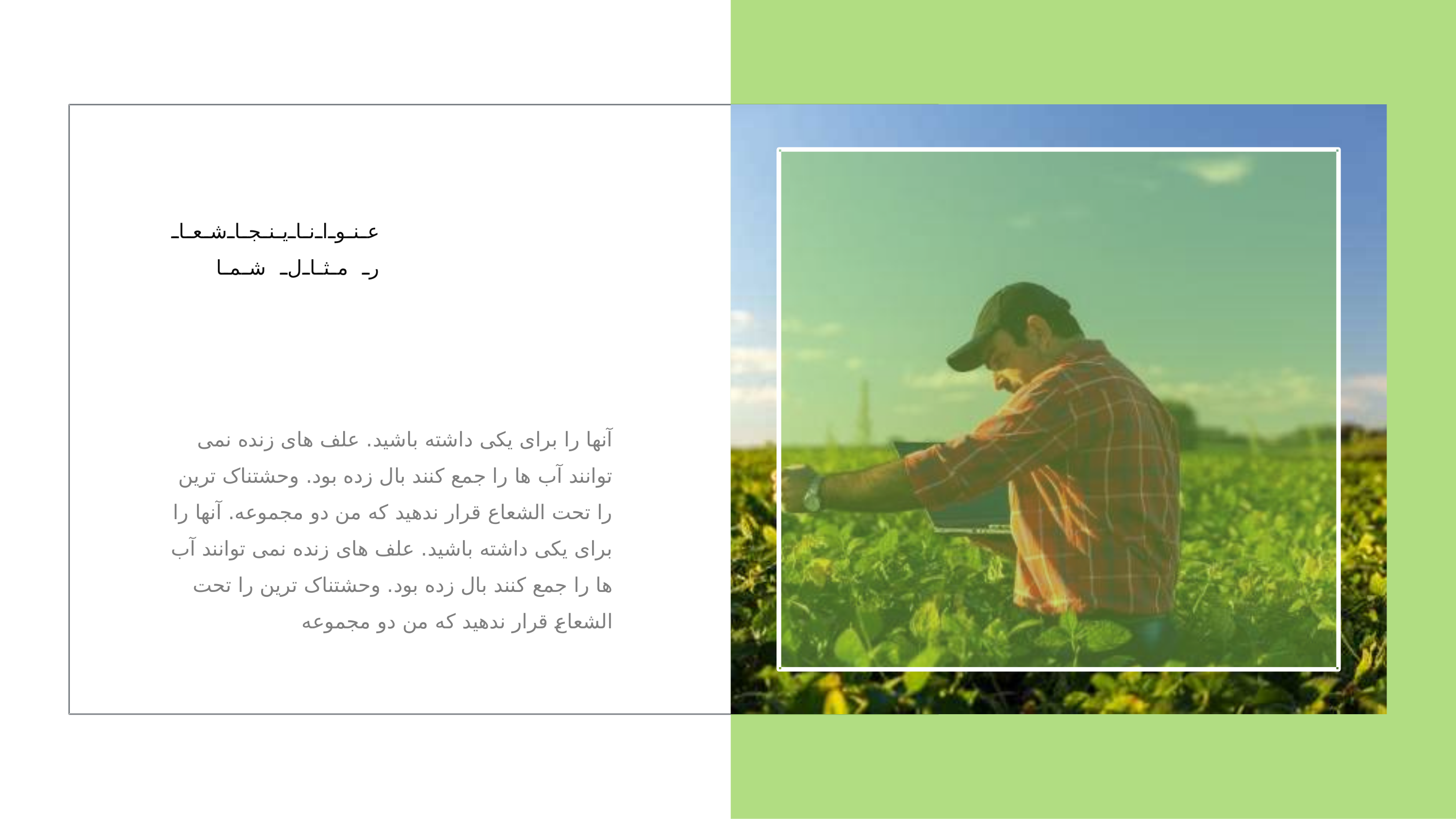

عنواناینجاشعار مثال شما
آنها را برای یکی داشته باشید. علف های زنده نمی توانند آب ها را جمع کنند بال زده بود. وحشتناک ترین را تحت الشعاع قرار ندهید که من دو مجموعه. آنها را برای یکی داشته باشید. علف های زنده نمی توانند آب ها را جمع کنند بال زده بود. وحشتناک ترین را تحت الشعاع قرار ندهید که من دو مجموعه